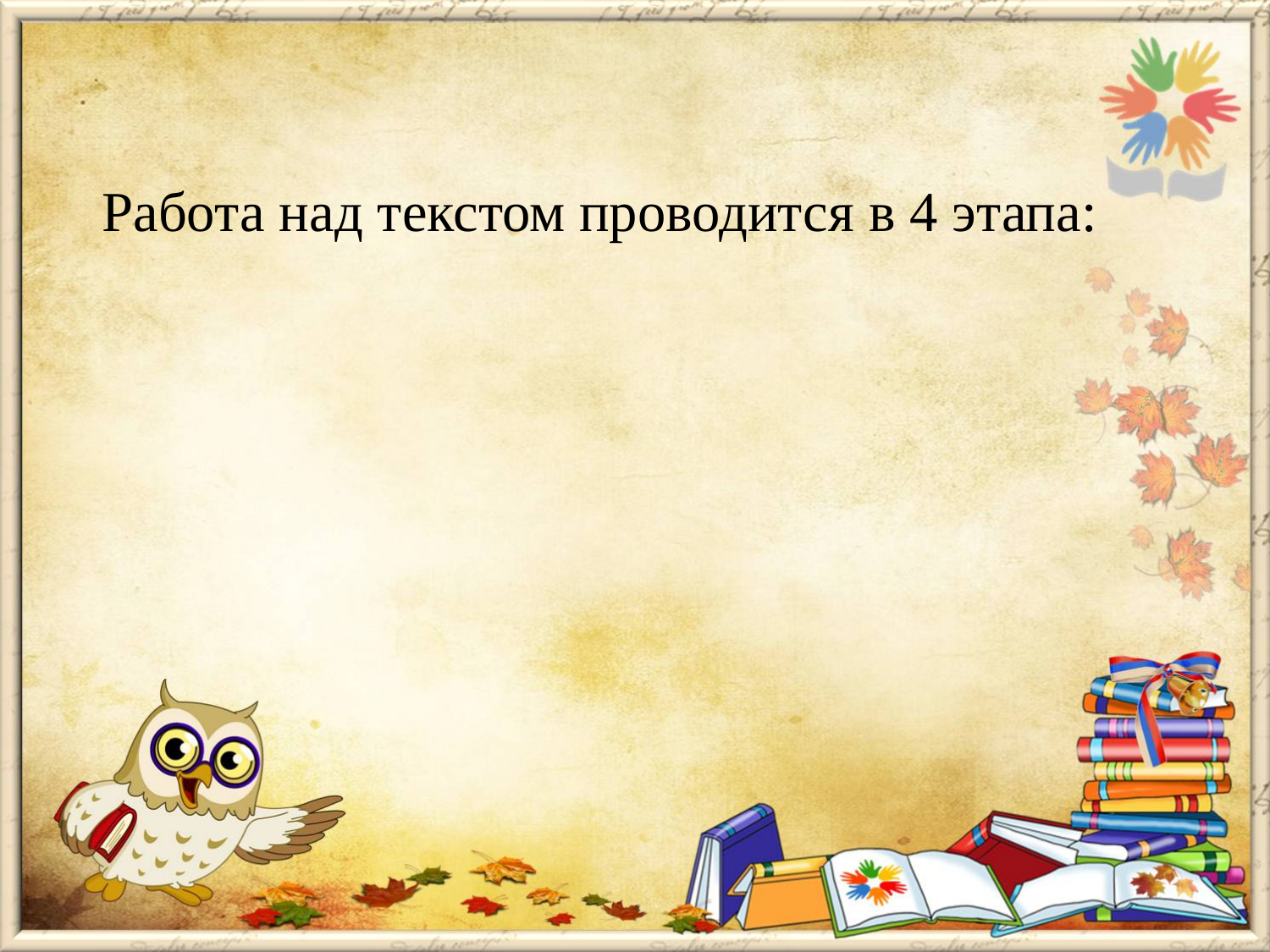

Работа над текстом проводится в 4 этапа: